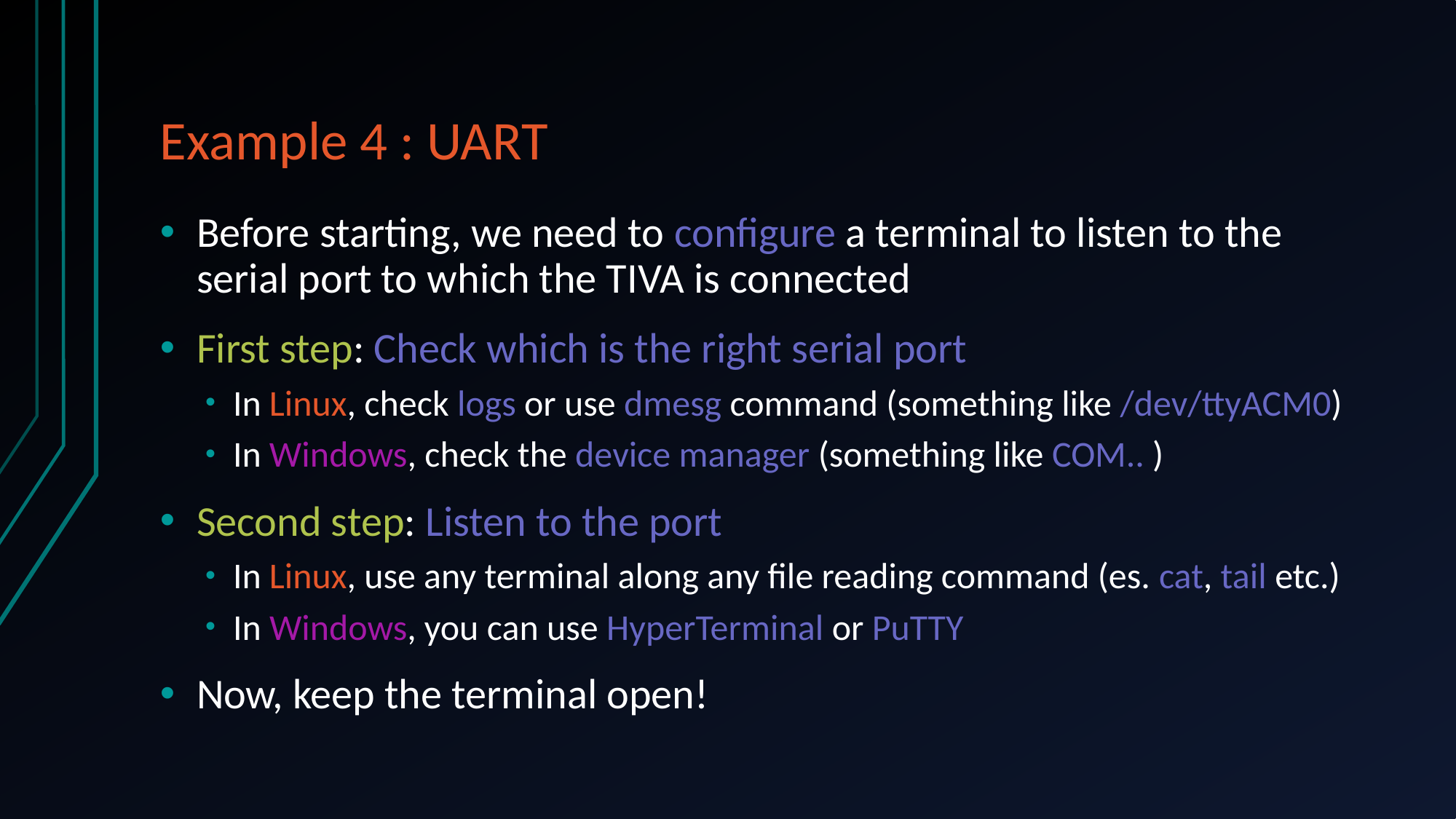

# Example 4 : UART
Before starting, we need to configure a terminal to listen to the serial port to which the TIVA is connected
First step: Check which is the right serial port
In Linux, check logs or use dmesg command (something like /dev/ttyACM0)
In Windows, check the device manager (something like COM.. )
Second step: Listen to the port
In Linux, use any terminal along any file reading command (es. cat, tail etc.)
In Windows, you can use HyperTerminal or PuTTY
Now, keep the terminal open!